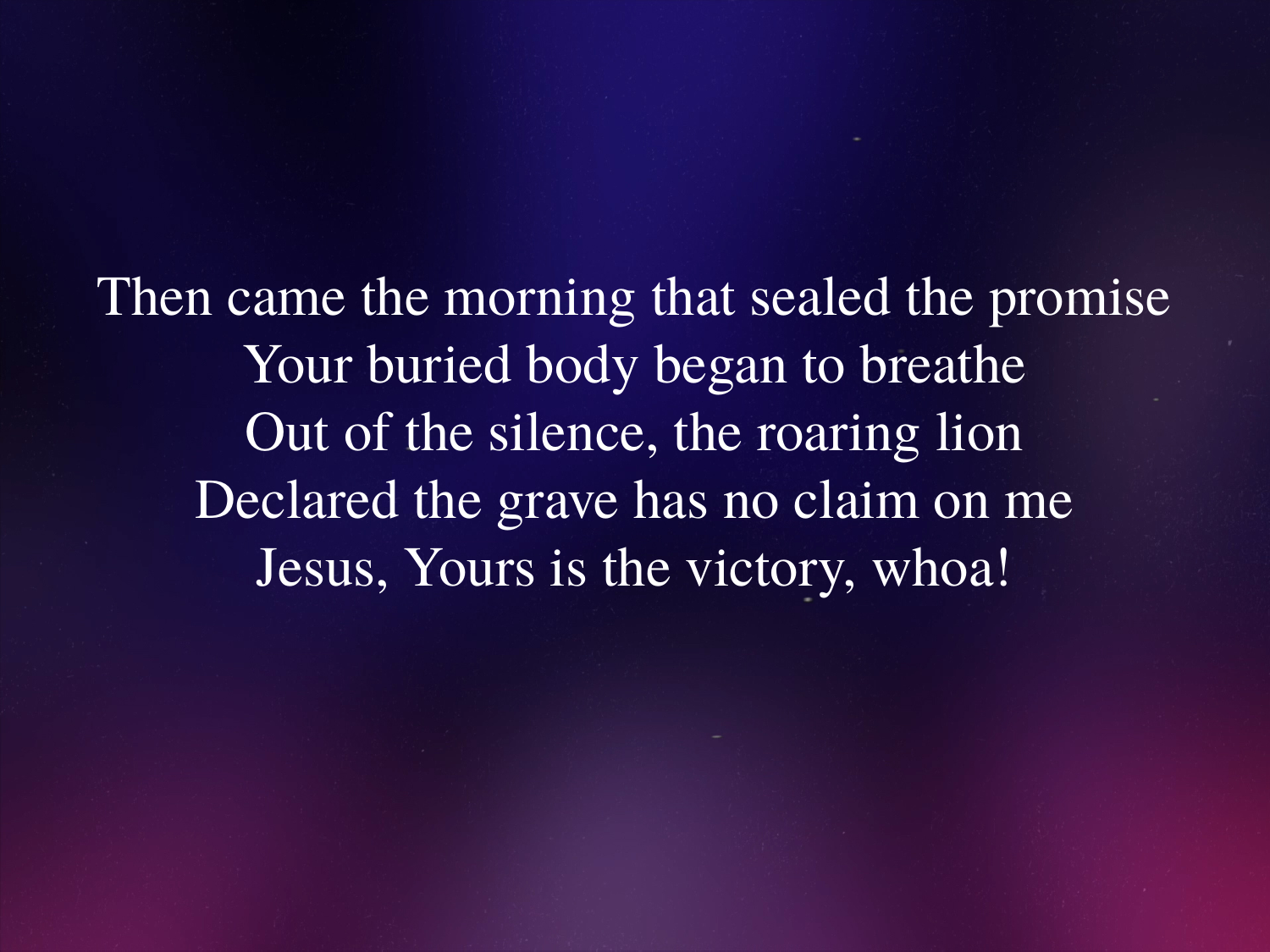

# Then came the morning that sealed the promise Your buried body began to breathe Out of the silence, the roaring lion Declared the grave has no claim on me Jesus, Yours is the victory, whoa!